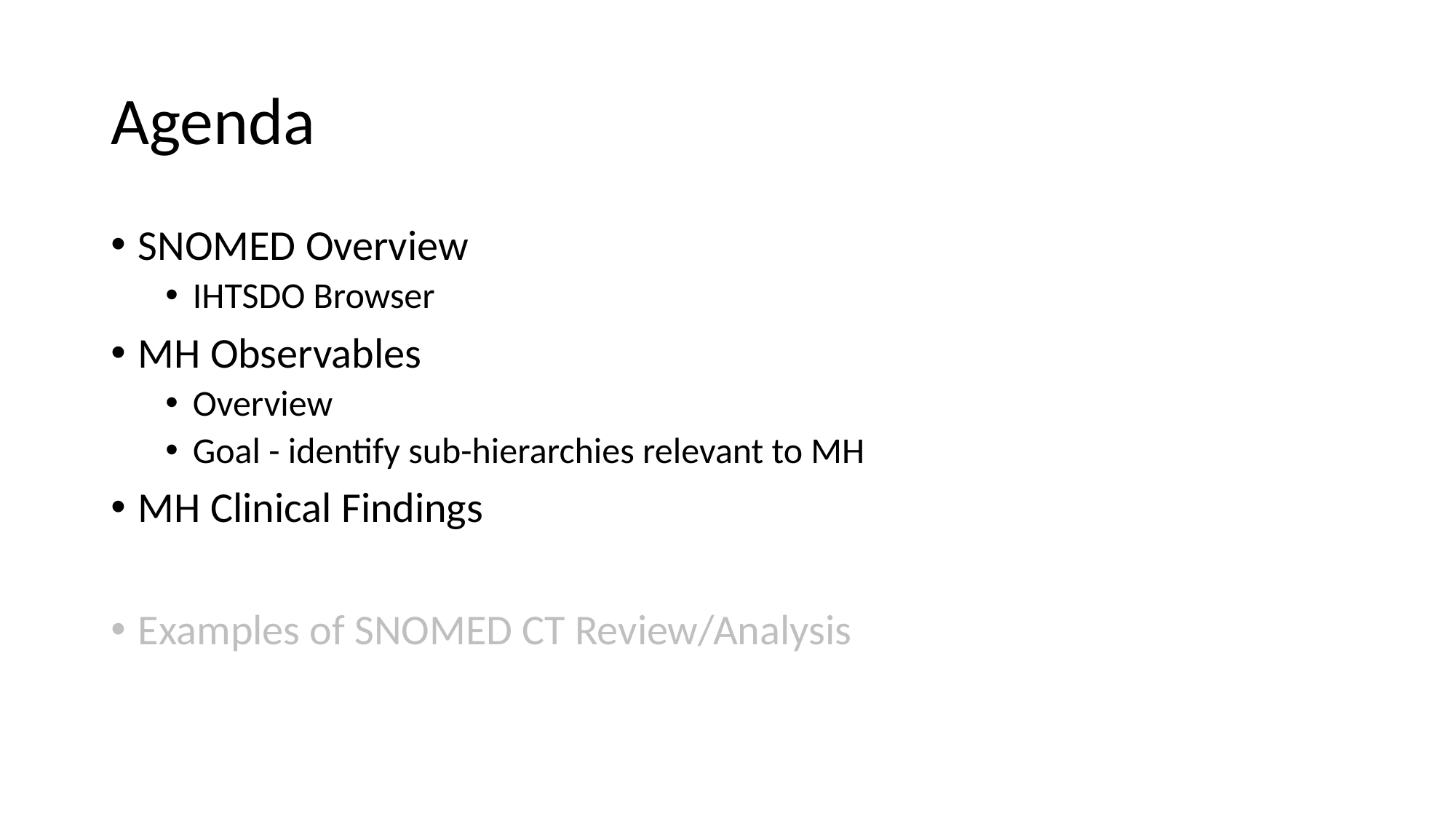

# Agenda
SNOMED Overview
IHTSDO Browser
MH Observables
Overview
Goal - identify sub-hierarchies relevant to MH
MH Clinical Findings

Examples of SNOMED CT Review/Analysis